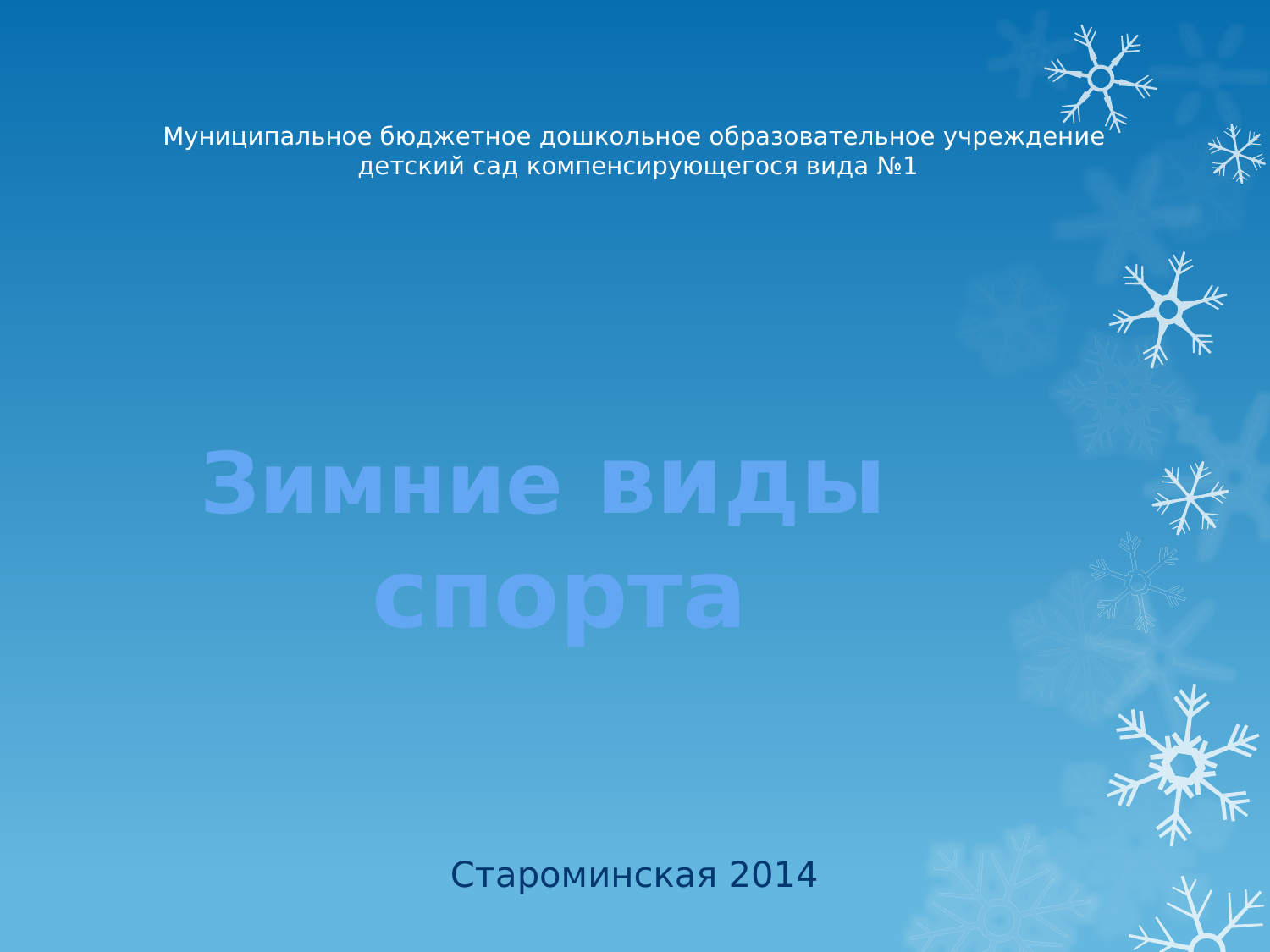

# Муниципальное бюджетное дошкольное образовательное учреждение детский сад компенсирующегося вида №1
Зимние виды
спорта
Староминская 2014